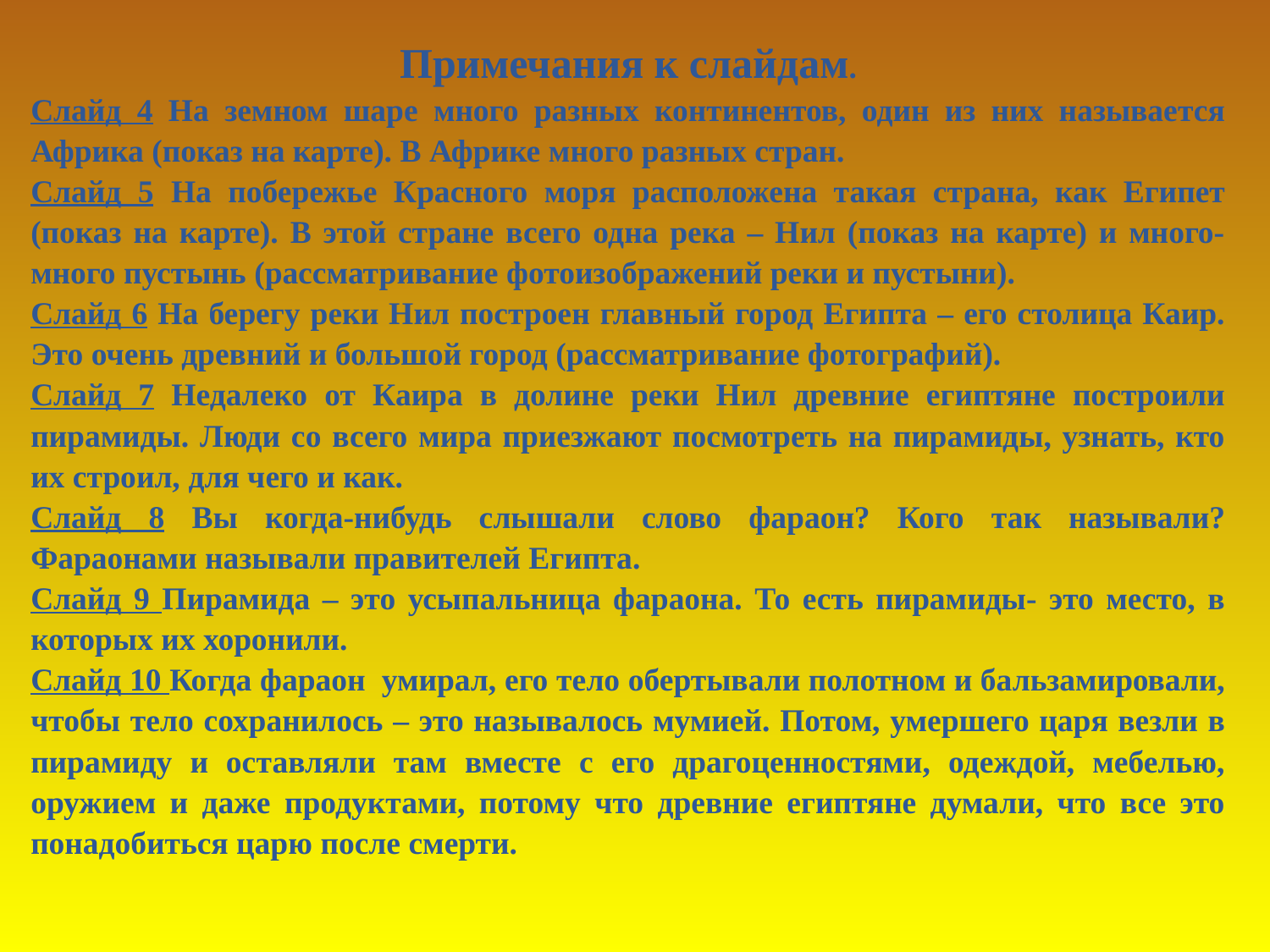

Примечания к слайдам.
Слайд 4 На земном шаре много разных континентов, один из них называется Африка (показ на карте). В Африке много разных стран.
Слайд 5 На побережье Красного моря расположена такая страна, как Египет (показ на карте). В этой стране всего одна река – Нил (показ на карте) и много-много пустынь (рассматривание фотоизображений реки и пустыни).
Слайд 6 На берегу реки Нил построен главный город Египта – его столица Каир. Это очень древний и большой город (рассматривание фотографий).
Слайд 7 Недалеко от Каира в долине реки Нил древние египтяне построили пирамиды. Люди со всего мира приезжают посмотреть на пирамиды, узнать, кто их строил, для чего и как.
Слайд 8 Вы когда-нибудь слышали слово фараон? Кого так называли? Фараонами называли правителей Египта.
Слайд 9 Пирамида – это усыпальница фараона. То есть пирамиды- это место, в которых их хоронили.
Слайд 10 Когда фараон  умирал, его тело обертывали полотном и бальзамировали, чтобы тело сохранилось – это называлось мумией. Потом, умершего царя везли в пирамиду и оставляли там вместе с его драгоценностями, одеждой, мебелью, оружием и даже продуктами, потому что древние египтяне думали, что все это понадобиться царю после смерти.